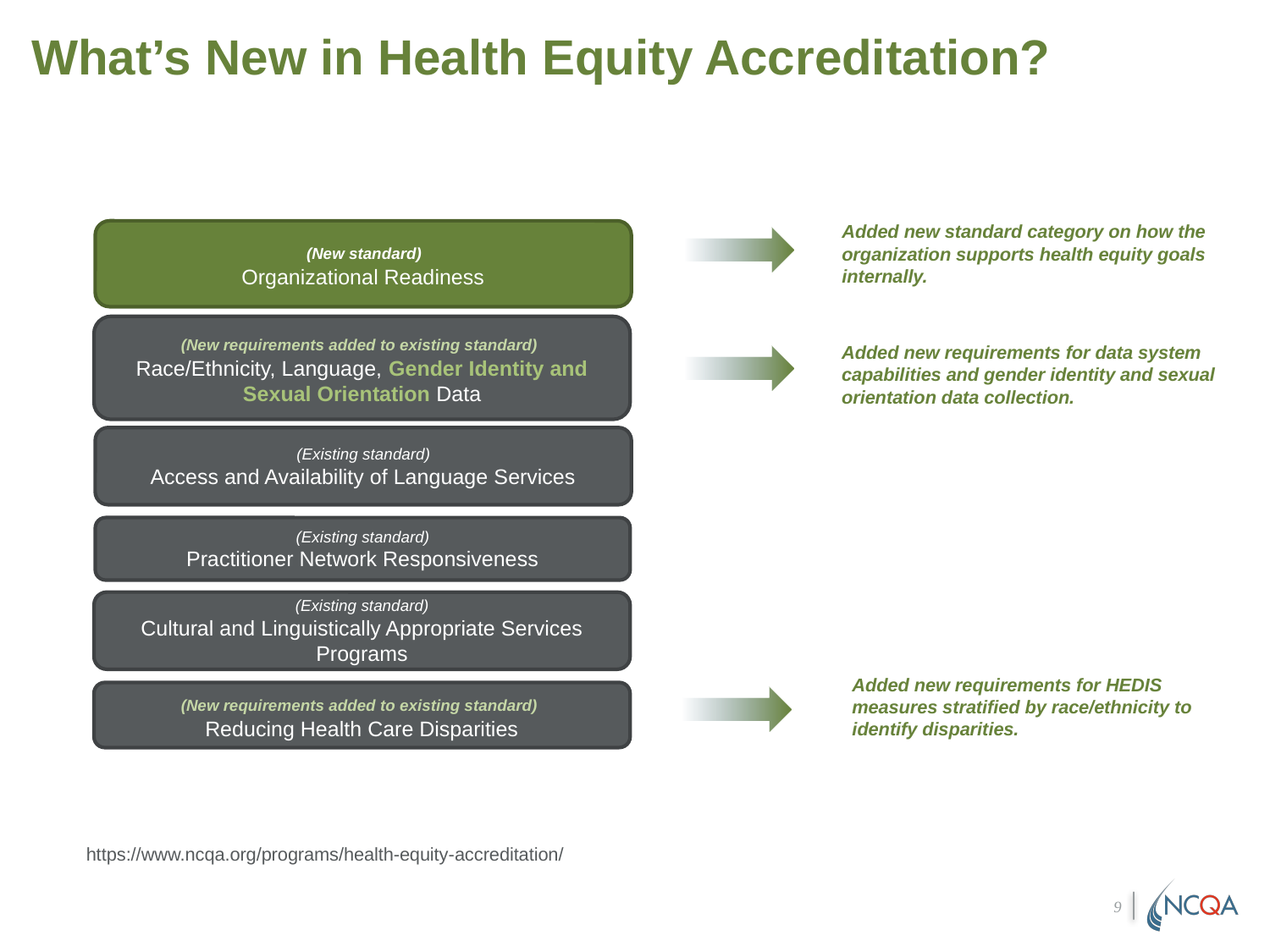

# What’s New in Health Equity Accreditation?

Added new standard category on how the organization supports health equity goals internally.
 (New standard)
Organizational Readiness
(New requirements added to existing standard)
Race/Ethnicity, Language, Gender Identity and Sexual Orientation Data
(Existing standard)
Access and Availability of Language Services
(Existing standard)
Practitioner Network Responsiveness
(Existing standard)
Cultural and Linguistically Appropriate Services Programs
(New requirements added to existing standard)
Reducing Health Care Disparities

Added new requirements for data system capabilities and gender identity and sexual orientation data collection.

Added new requirements for HEDIS measures stratified by race/ethnicity to identify disparities.

https://www.ncqa.org/programs/health-equity-accreditation/
9